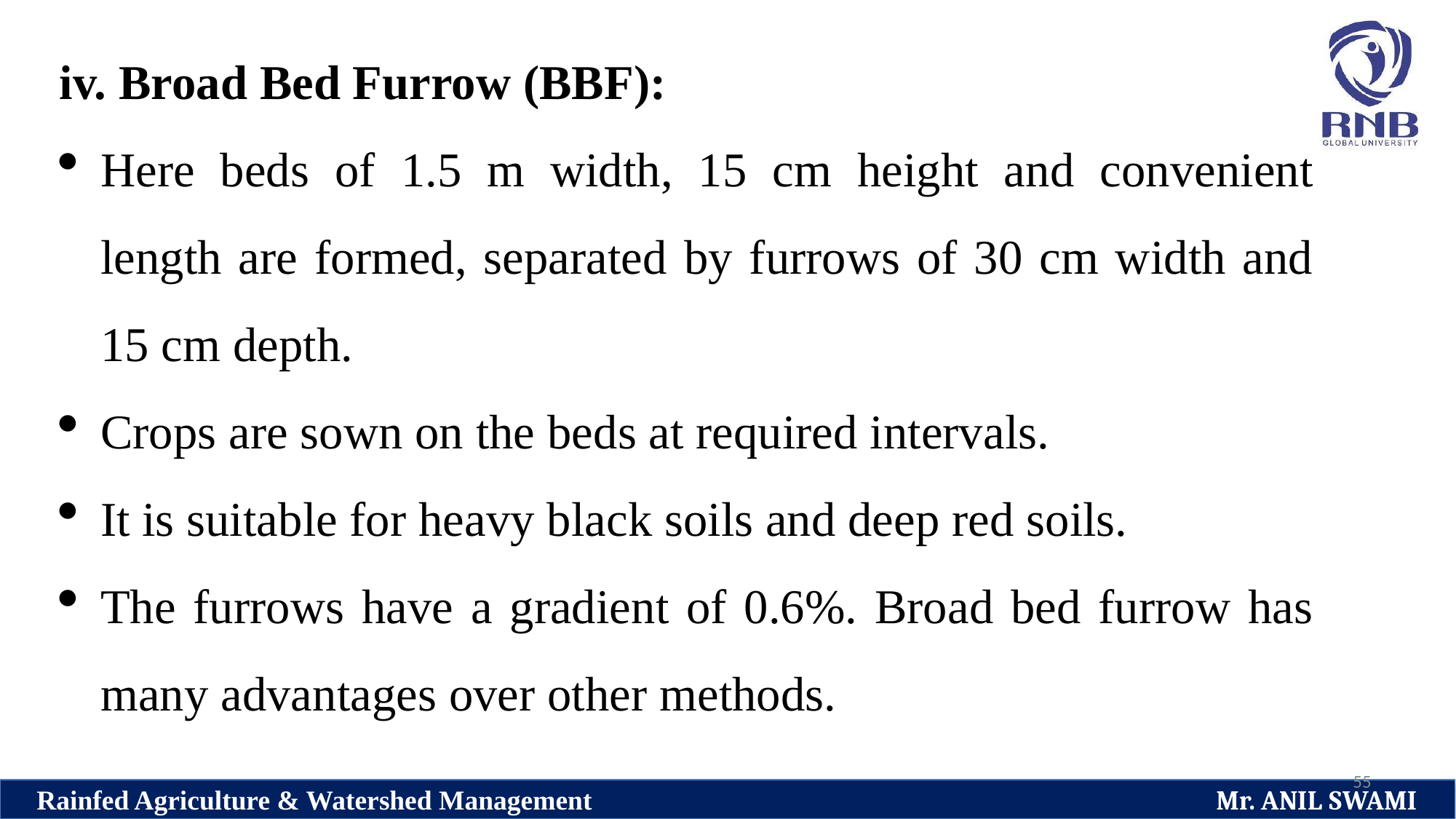

iv. Broad Bed Furrow (BBF):
Here beds of 1.5 m width, 15 cm height and convenient length are formed, separated by furrows of 30 cm width and 15 cm depth.
Crops are sown on the beds at required intervals.
It is suitable for heavy black soils and deep red soils.
The furrows have a gradient of 0.6%. Broad bed furrow has many advantages over other methods.
55